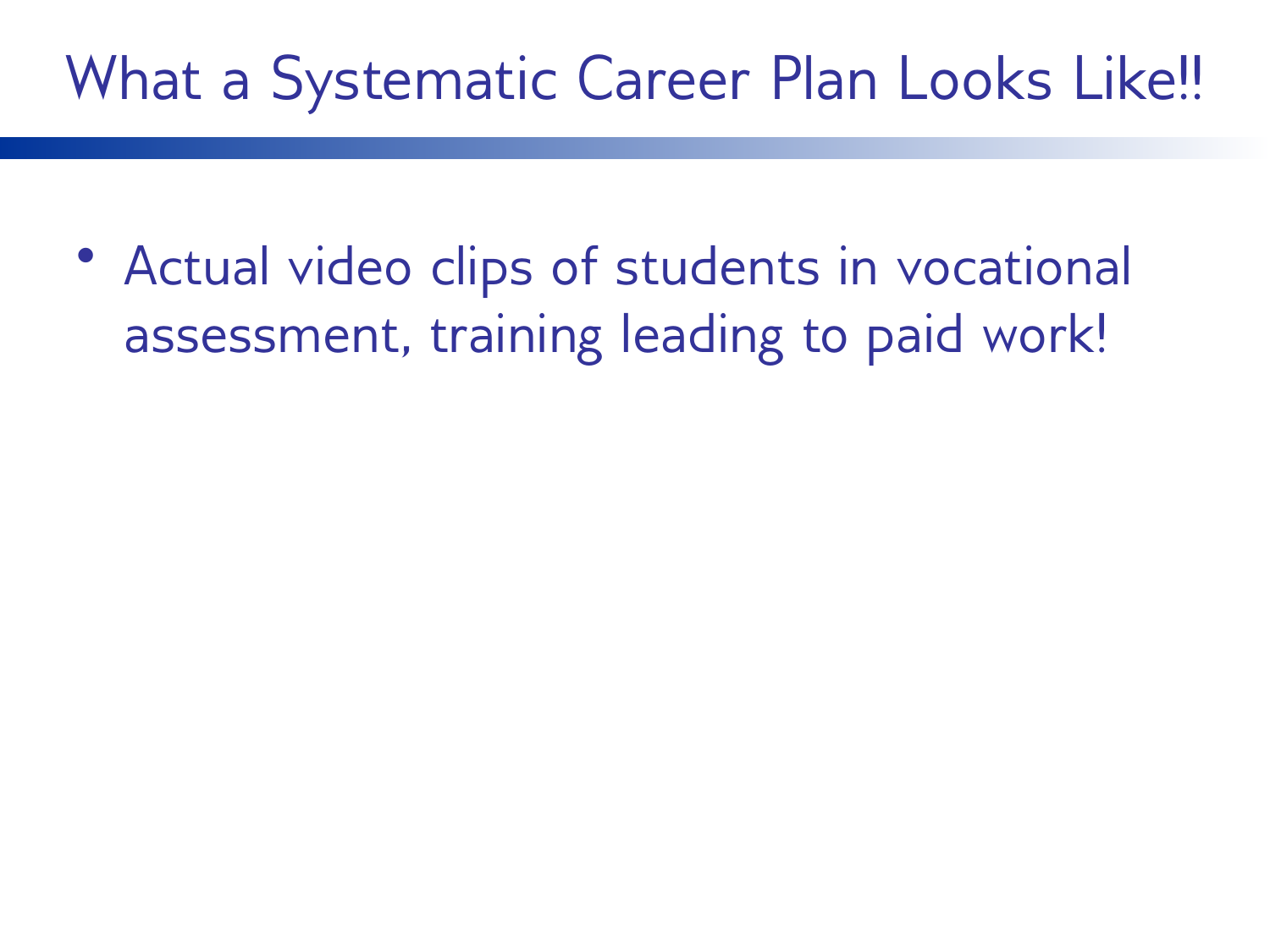

# What a Systematic Career Plan Looks Like!!
Actual video clips of students in vocational assessment, training leading to paid work!